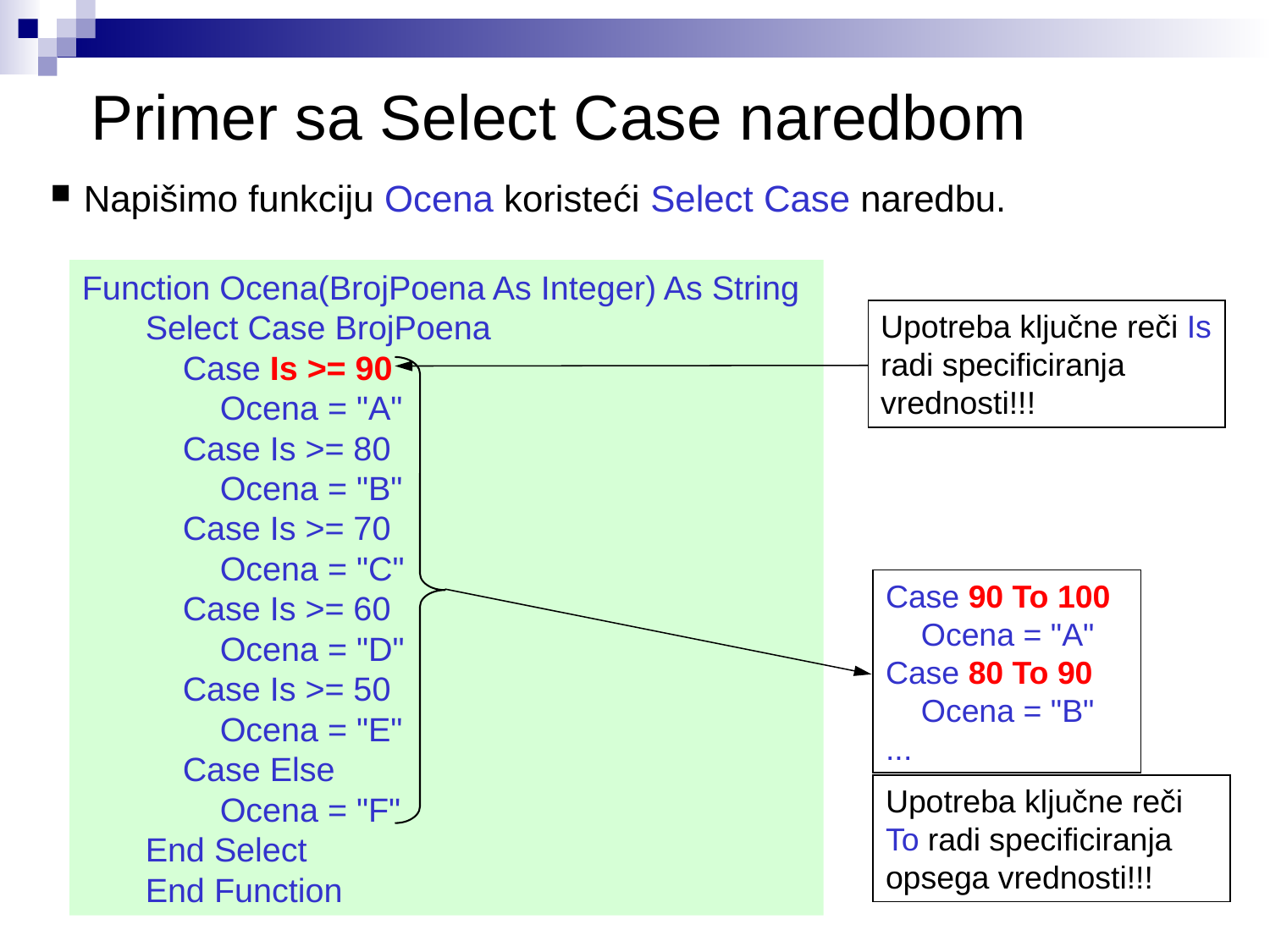

# Primer sa Select Case naredbom
Napišimo funkciju Ocena koristeći Select Case naredbu.
Function Ocena(BrojPoena As Integer) As String
Select Case BrojPoena
    Case Is >= 90
        Ocena = "A"
    Case Is >= 80
        Ocena = "B"
    Case Is >= 70
        Ocena = "C"
    Case Is >= 60
        Ocena = "D"
    Case Is >= 50
        Ocena = "E"
    Case Else
        Ocena = "F"
End Select
End Function
Upotreba ključne reči Is radi specificiranja vrednosti!!!

Case 90 To 100
    Ocena = "A"
Case 80 To 90
    Ocena = "B"
...

Upotreba ključne reči To radi specificiranja opsega vrednosti!!!